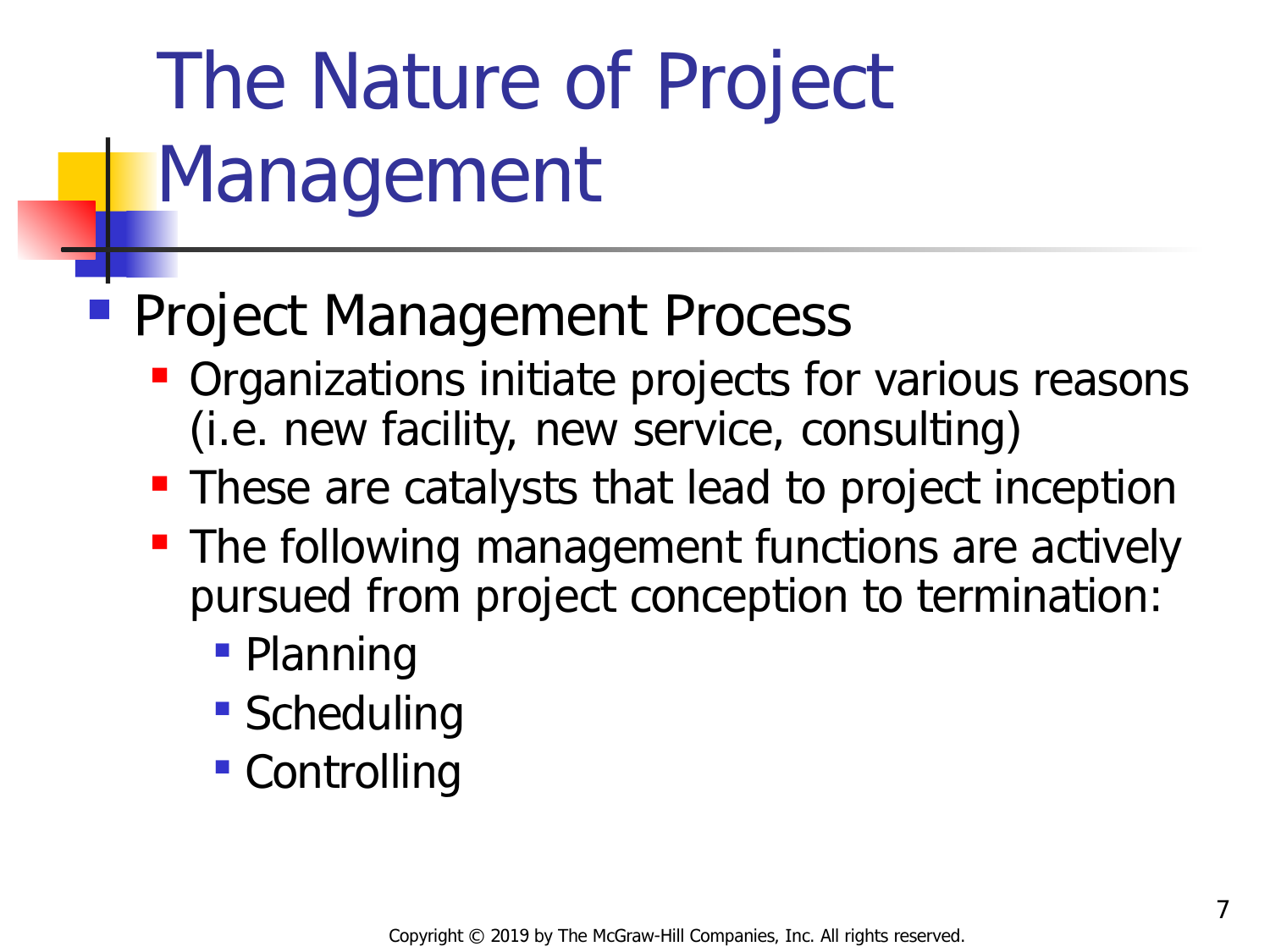

# The Nature of Project Management
Project Management Process
Organizations initiate projects for various reasons (i.e. new facility, new service, consulting)
These are catalysts that lead to project inception
The following management functions are actively pursued from project conception to termination:
Planning
Scheduling
Controlling
7
Copyright © 2019 by The McGraw-Hill Companies, Inc. All rights reserved.